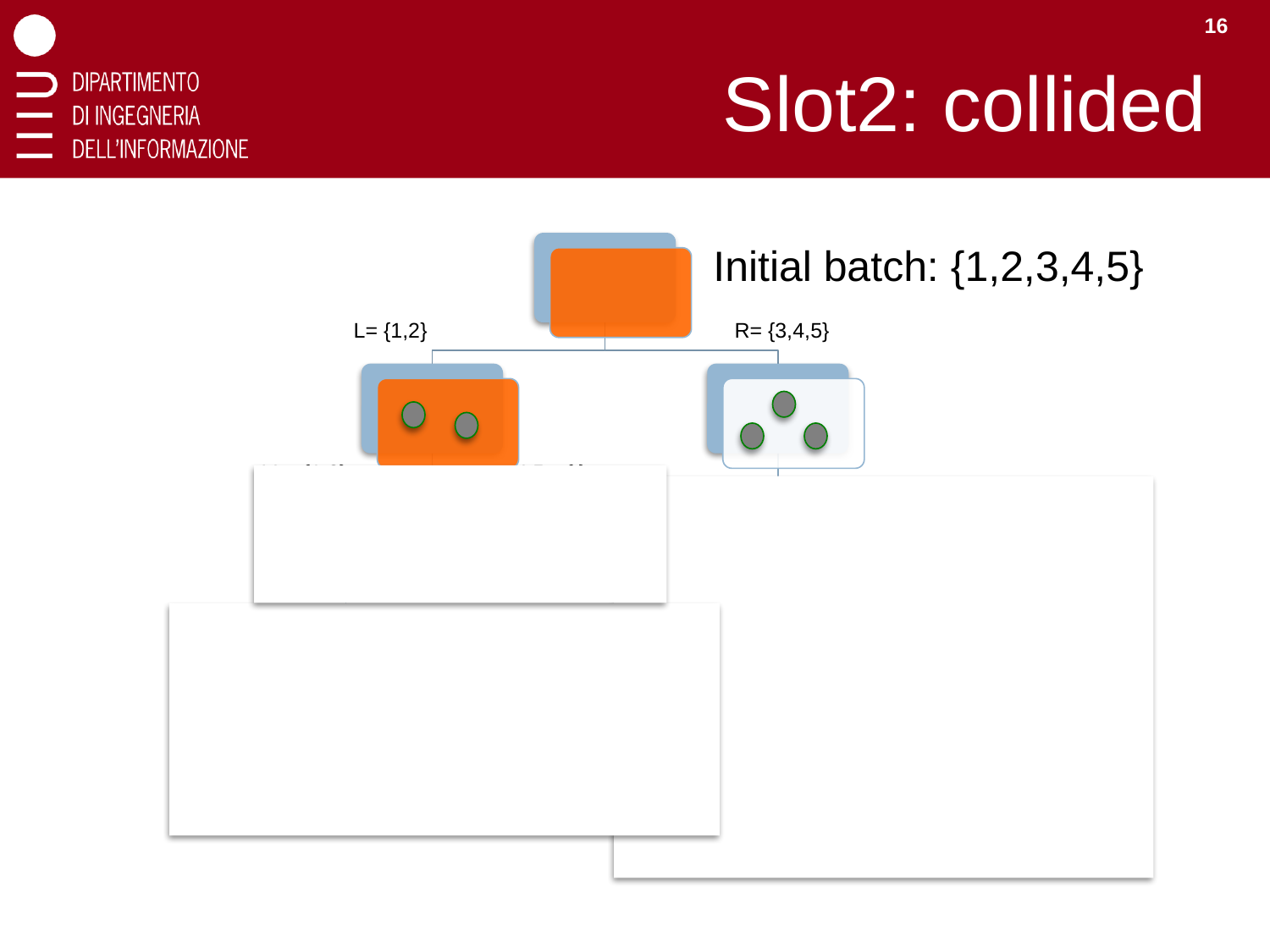

16
# Slot2: collided

Initial batch: {1,2,3,4,5}
L= {1,2}
R= {3,4,5}

LL= {1,2}
LR= { }